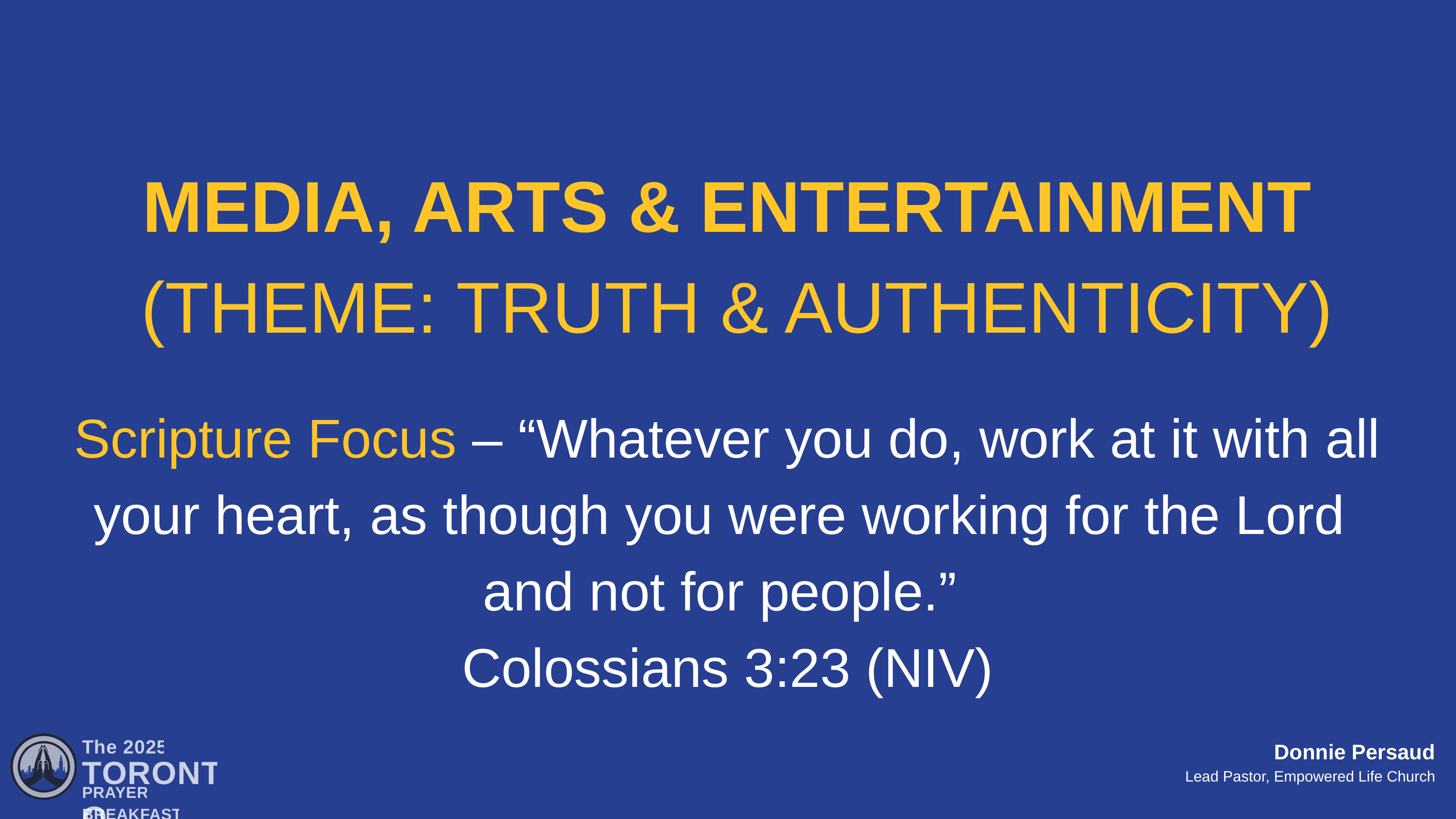

MEDIA, ARTS & ENTERTAINMENT
 (THEME: TRUTH & AUTHENTICITY)
Scripture Focus – “Whatever you do, work at it with all your heart, as though you were working for the Lord
and not for people.”
Colossians 3:23 (NIV)

The 2025
TORONTO
PRAYER BREAKFAST
Donnie Persaud
Lead Pastor, Empowered Life Church